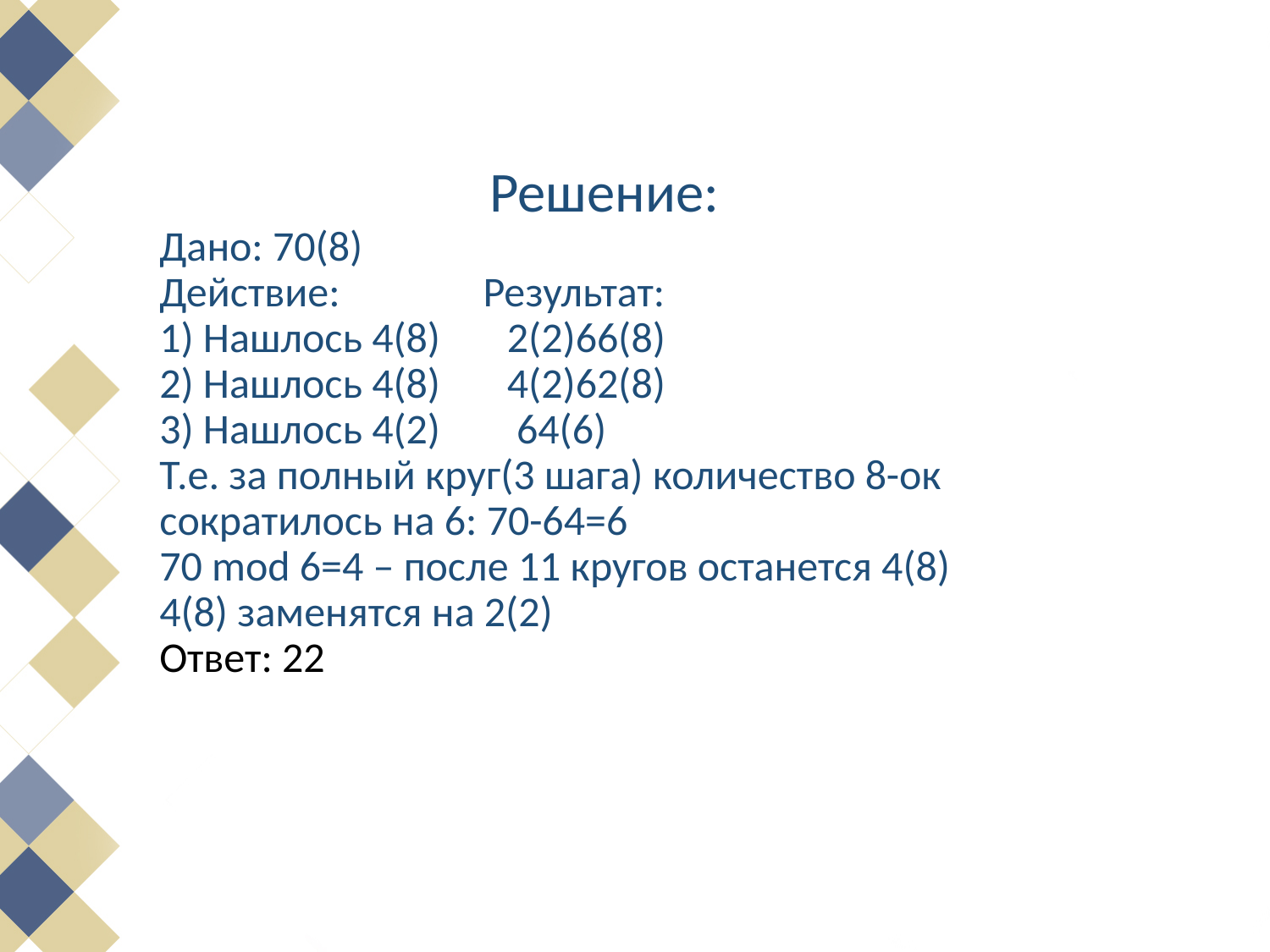

# Решение: Дано: 70(8) Действие:               Результат: 1) Нашлось 4(8)       2(2)66(8) 2) Нашлось 4(8)       4(2)62(8) 3) Нашлось 4(2)        64(6) Т.е. за полный круг(3 шага) количество 8-ок сократилось на 6: 70-64=6 70 mod 6=4 – после 11 кругов останется 4(8) 4(8) заменятся на 2(2) Ответ: 22